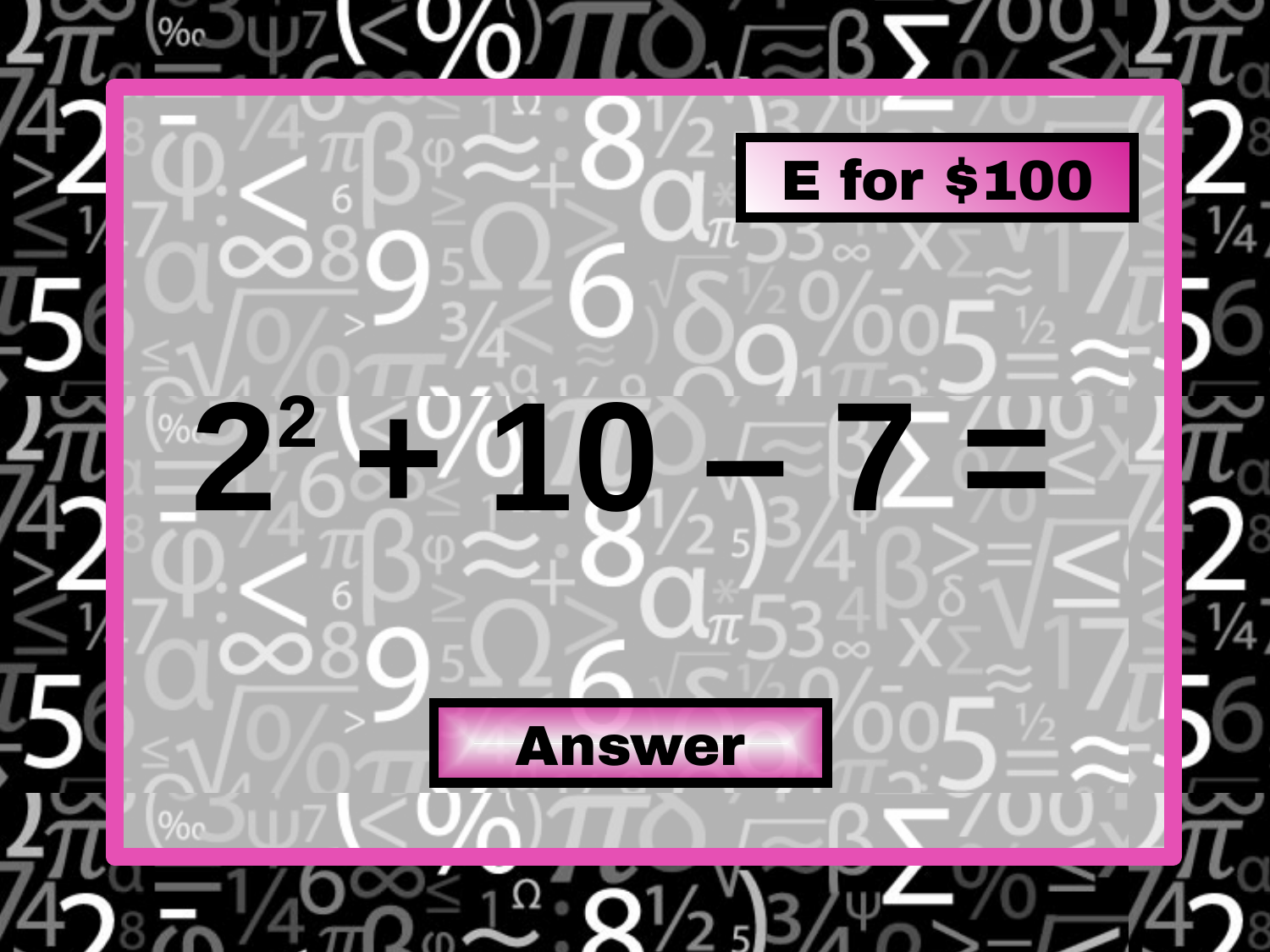

E for $100
22 + 10 – 7 =
Answer